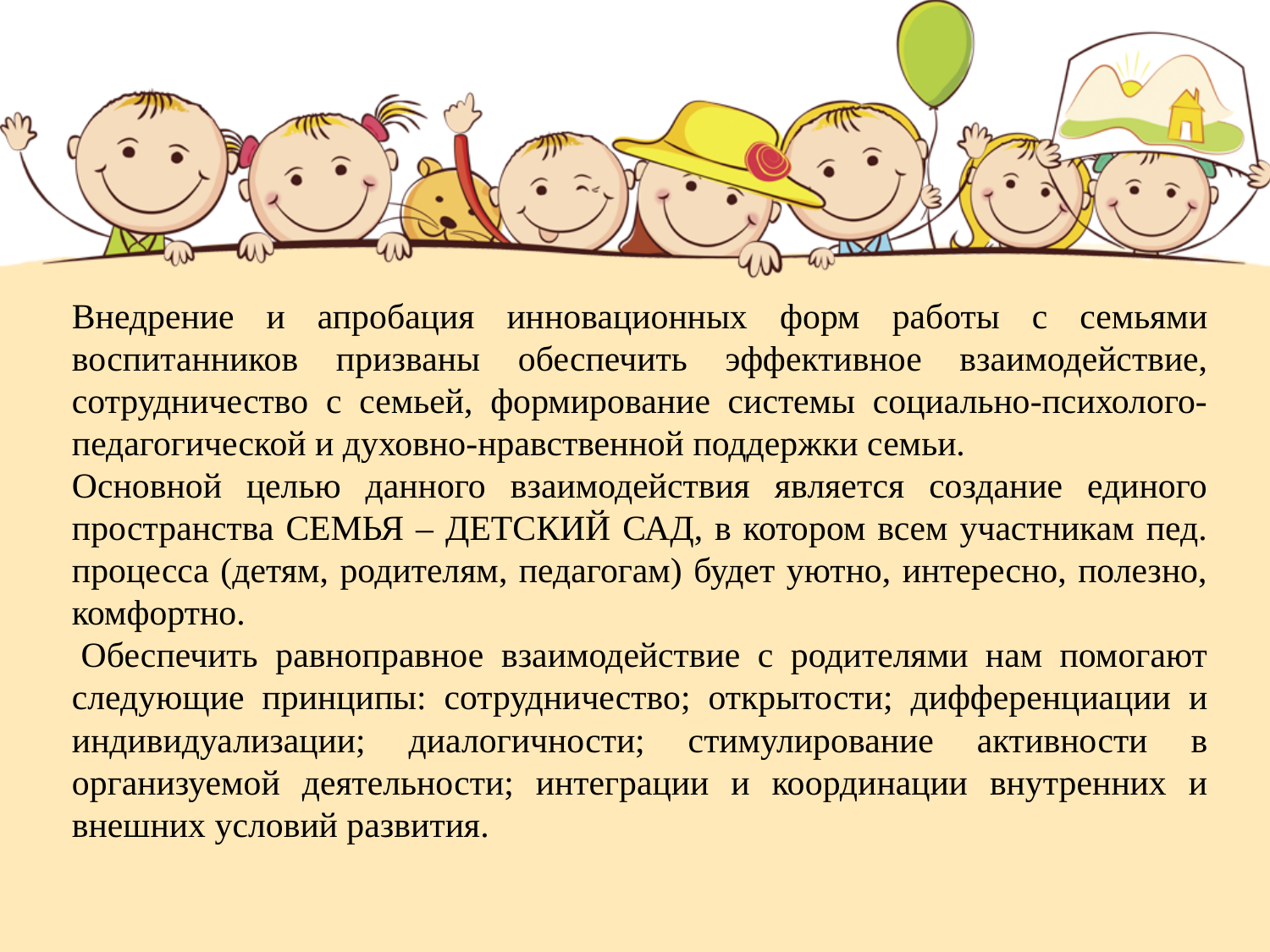

Внедрение и апробация инновационных форм работы с семьями воспитанников призваны обеспечить эффективное взаимодействие, сотрудничество с семьей, формирование системы социально-психолого-педагогической и духовно-нравственной поддержки семьи.
Основной целью данного взаимодействия является создание единого пространства СЕМЬЯ – ДЕТСКИЙ САД, в котором всем участникам пед. процесса (детям, родителям, педагогам) будет уютно, интересно, полезно, комфортно.
 Обеспечить равноправное взаимодействие с родителями нам помогают следующие принципы: сотрудничество; открытости; дифференциации и индивидуализации; диалогичности; стимулирование активности в организуемой деятельности; интеграции и координации внутренних и внешних условий развития.